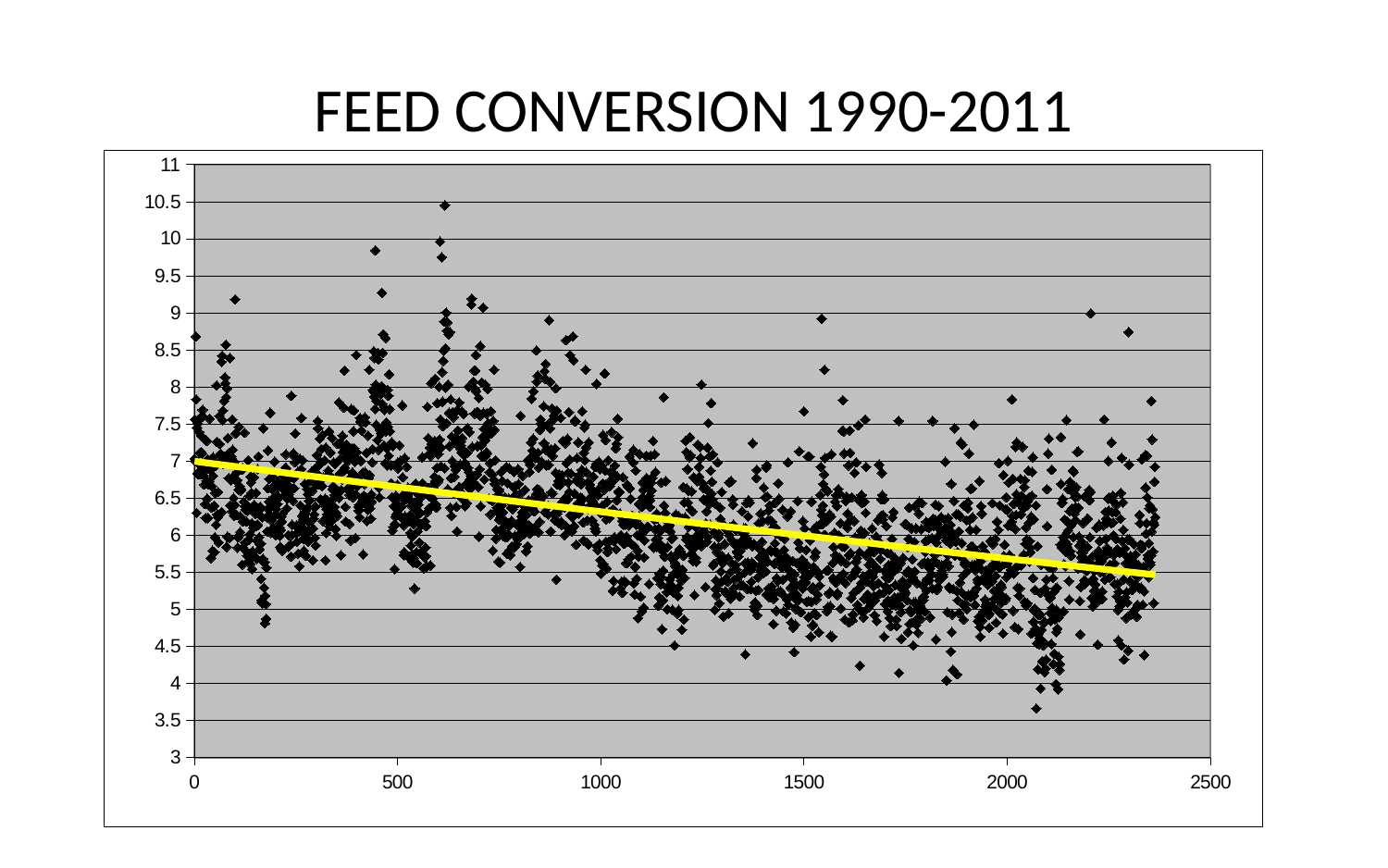

# FEED CONVERSION 1990-2011

### Chart

| Category |  |
|---|---|